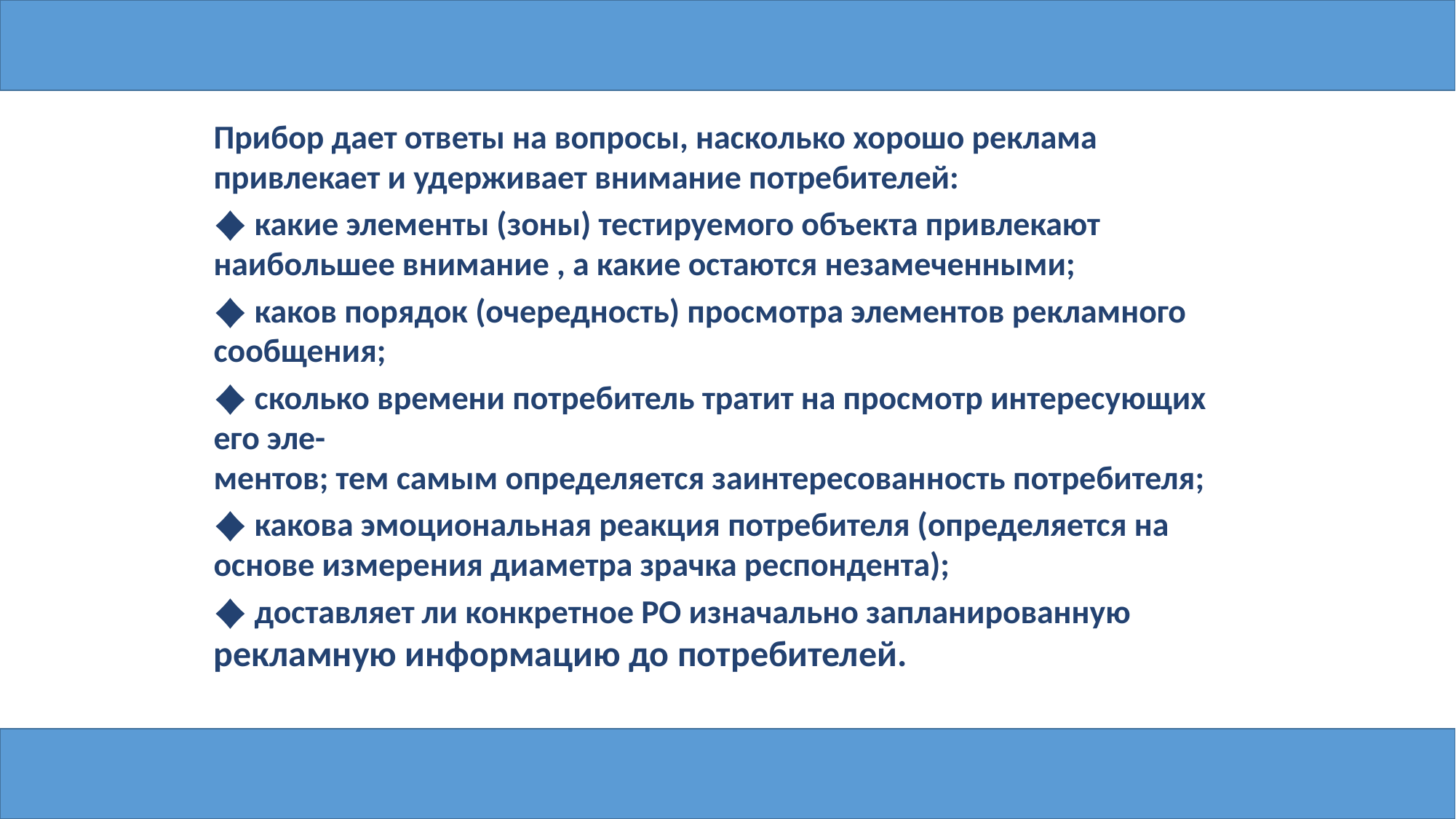

Прибор дает ответы на вопросы, насколько хорошо реклама привлекает и удерживает внимание потребителей:
♦ какие элементы (зоны) тестируемого объекта привлекают наибольшее внимание , а какие остаются незамеченными;
♦ каков порядок (очередность) просмотра элементов рекламного сообщения;
♦ сколько времени потребитель тратит на просмотр интересующих его эле-
ментов; тем самым определяется заинтересованность потребителя;
♦ какова эмоциональная реакция потребителя (определяется на основе измерения диаметра зрачка респондента);
♦ доставляет ли конкретное РО изначально запланированную рекламную информацию до потребителей.